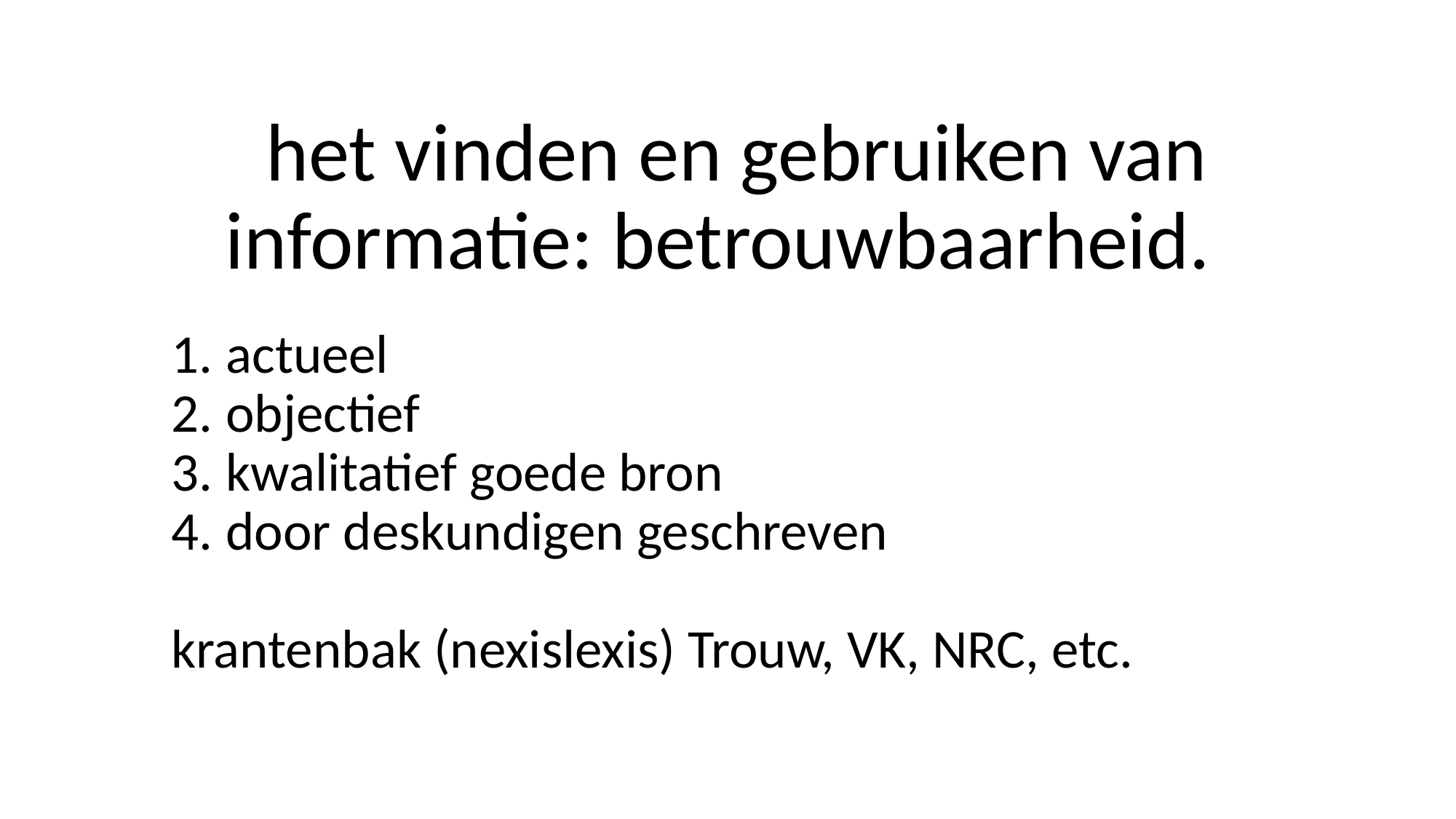

# het vinden en gebruiken van informatie: betrouwbaarheid.
actueel
objectief
kwalitatief goede bron
door deskundigen geschreven

krantenbak (nexislexis) Trouw, VK, NRC, etc.